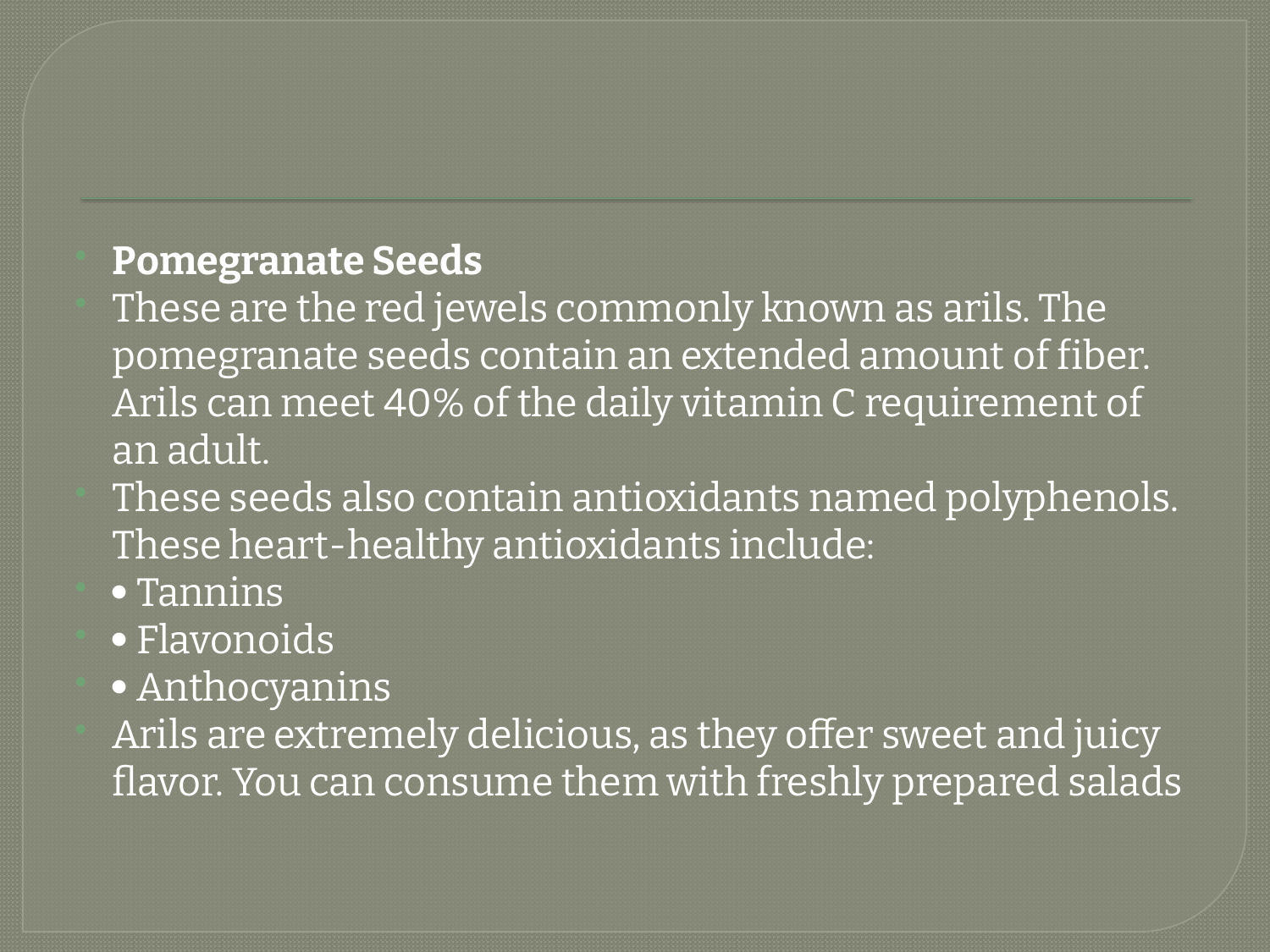

#
Pomegranate Seeds
These are the red jewels commonly known as arils. The pomegranate seeds contain an extended amount of fiber. Arils can meet 40% of the daily vitamin C requirement of an adult.
These seeds also contain antioxidants named polyphenols. These heart-healthy antioxidants include:
• Tannins
• Flavonoids
• Anthocyanins
Arils are extremely delicious, as they offer sweet and juicy flavor. You can consume them with freshly prepared salads